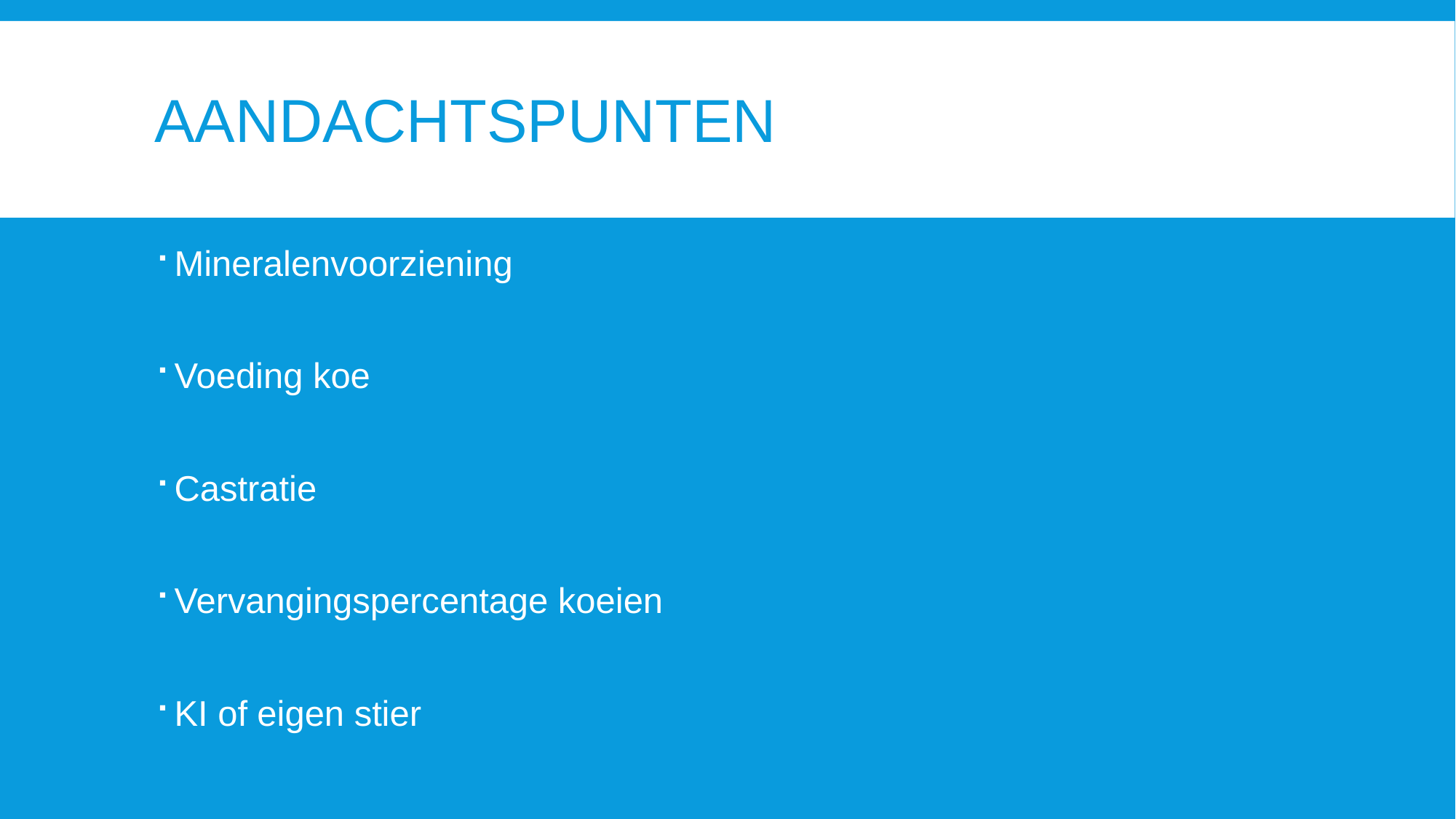

# Aandachtspunten
Mineralenvoorziening

Voeding koe

Castratie

Vervangingspercentage koeien

KI of eigen stier